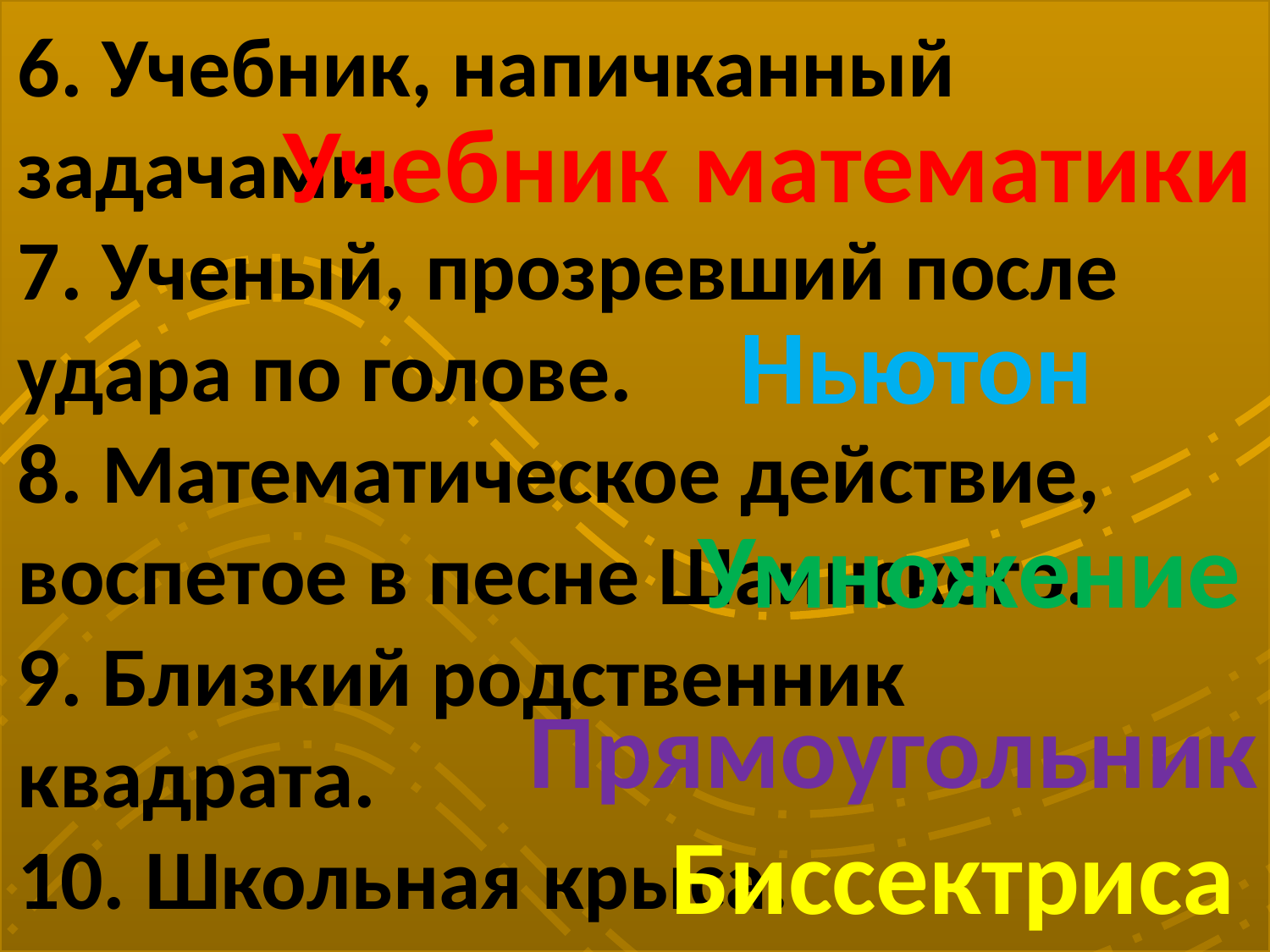

6. Учебник, напичканный задачами.
7. Ученый, прозревший после удара по голове.
8. Математическое действие, воспетое в песне Шаинского.
9. Близкий родственник квадрата.
10. Школьная крыса.
Учебник математики
Ньютон
Умножение
Прямоугольник
Биссектриса